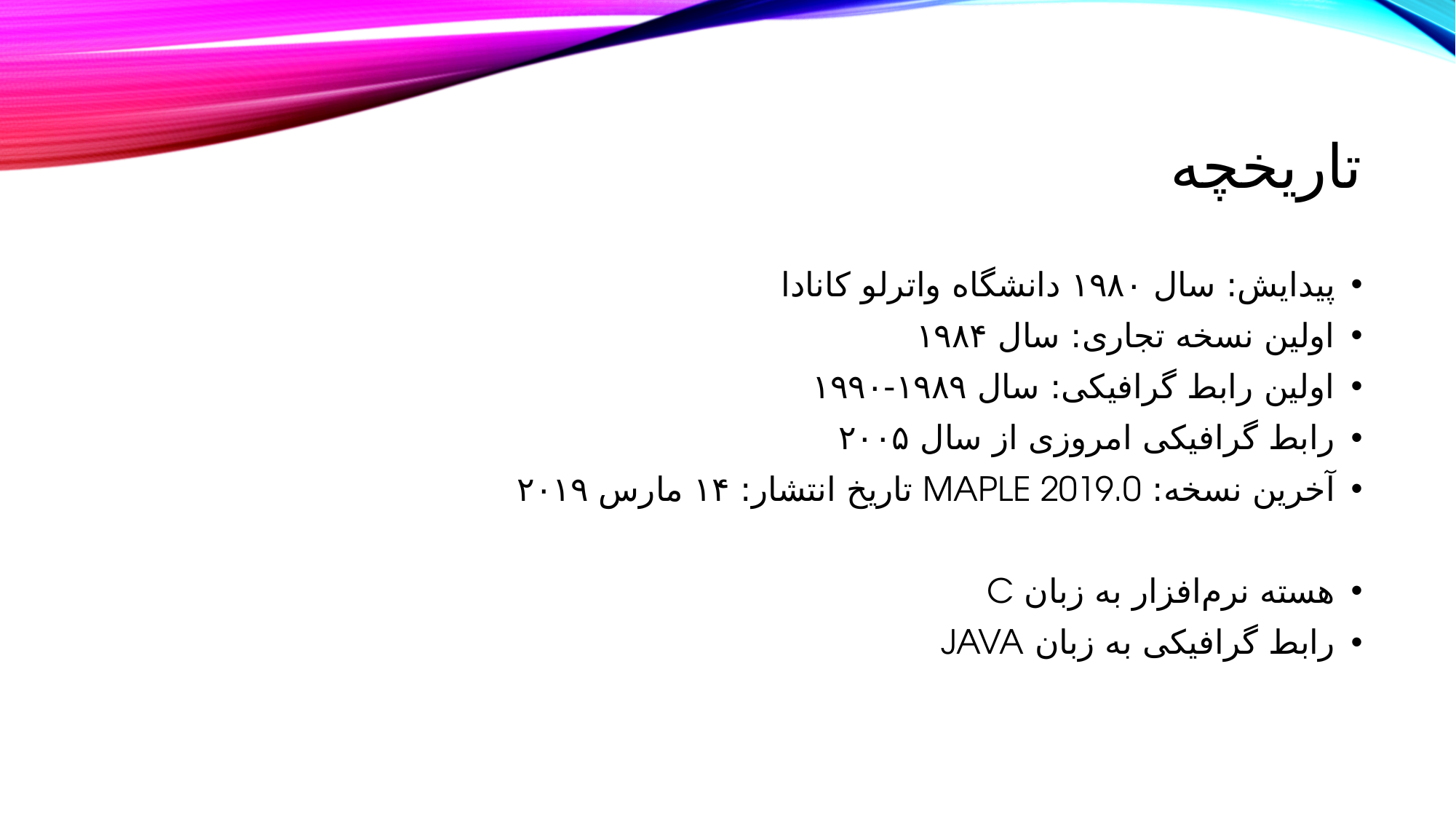

# تاریخچه
پیدایش: سال ۱۹۸۰ دانشگاه واترلو کانادا
اولین نسخه تجاری: سال ۱۹۸۴
اولین رابط گرافیکی: سال ۱۹۸۹-۱۹۹۰
رابط گرافیکی امروزی از سال ۲۰۰۵
آخرین نسخه: MAPLE 2019.0 تاریخ انتشار:‌ ۱۴ مارس ۲۰۱۹

هسته نرم‌افزار به زبان C
رابط گرافیکی به زبان JAVA